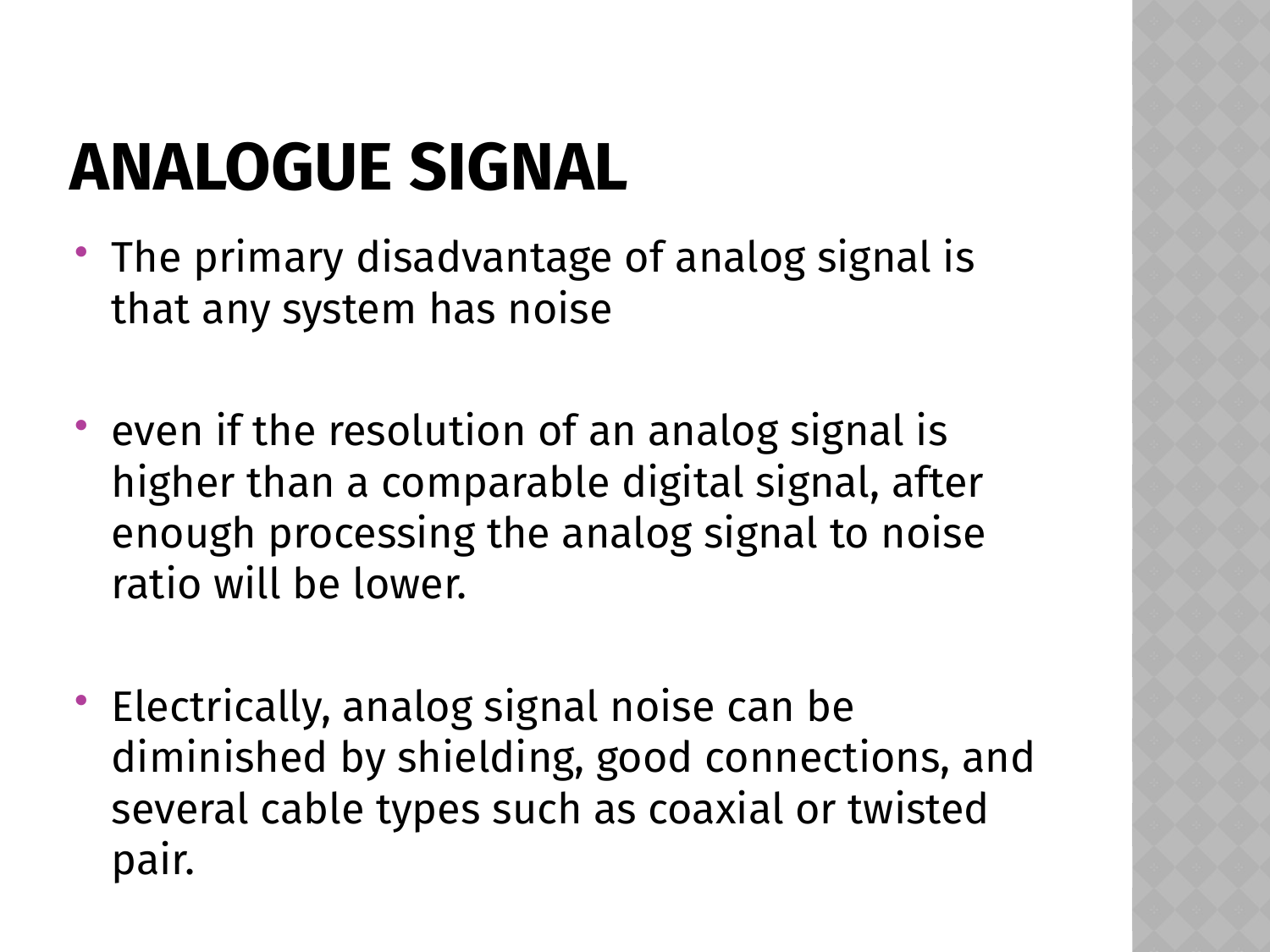

# Analogue signal
The primary disadvantage of analog signal is that any system has noise

even if the resolution of an analog signal is higher than a comparable digital signal, after enough processing the analog signal to noise ratio will be lower.

Electrically, analog signal noise can be diminished by shielding, good connections, and several cable types such as coaxial or twisted pair.